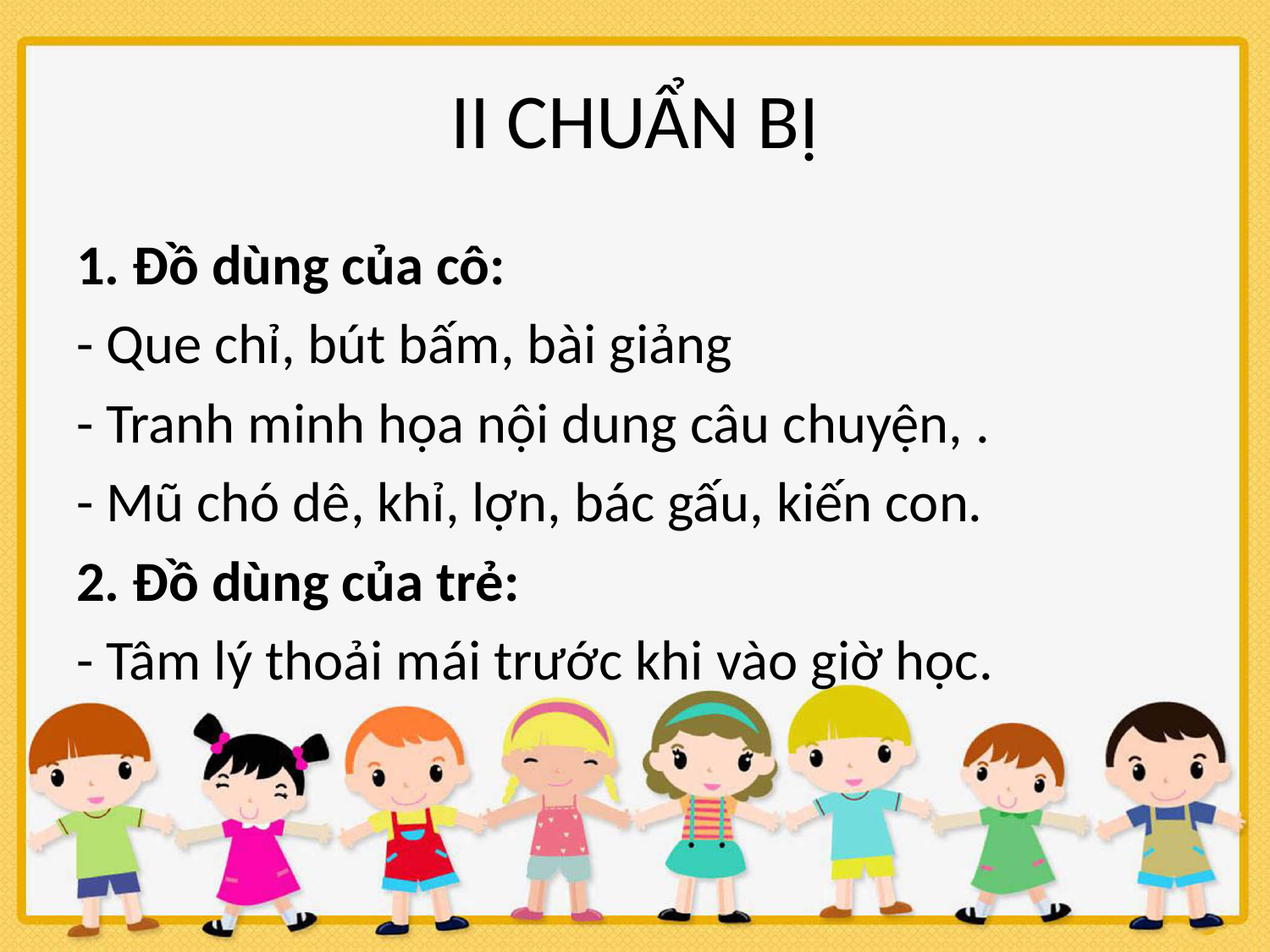

# II CHUẨN BỊ
1. Đồ dùng của cô:
- Que chỉ, bút bấm, bài giảng
- Tranh minh họa nội dung câu chuyện, .
- Mũ chó dê, khỉ, lợn, bác gấu, kiến con.
2. Đồ dùng của trẻ:
- Tâm lý thoải mái trước khi vào giờ học.